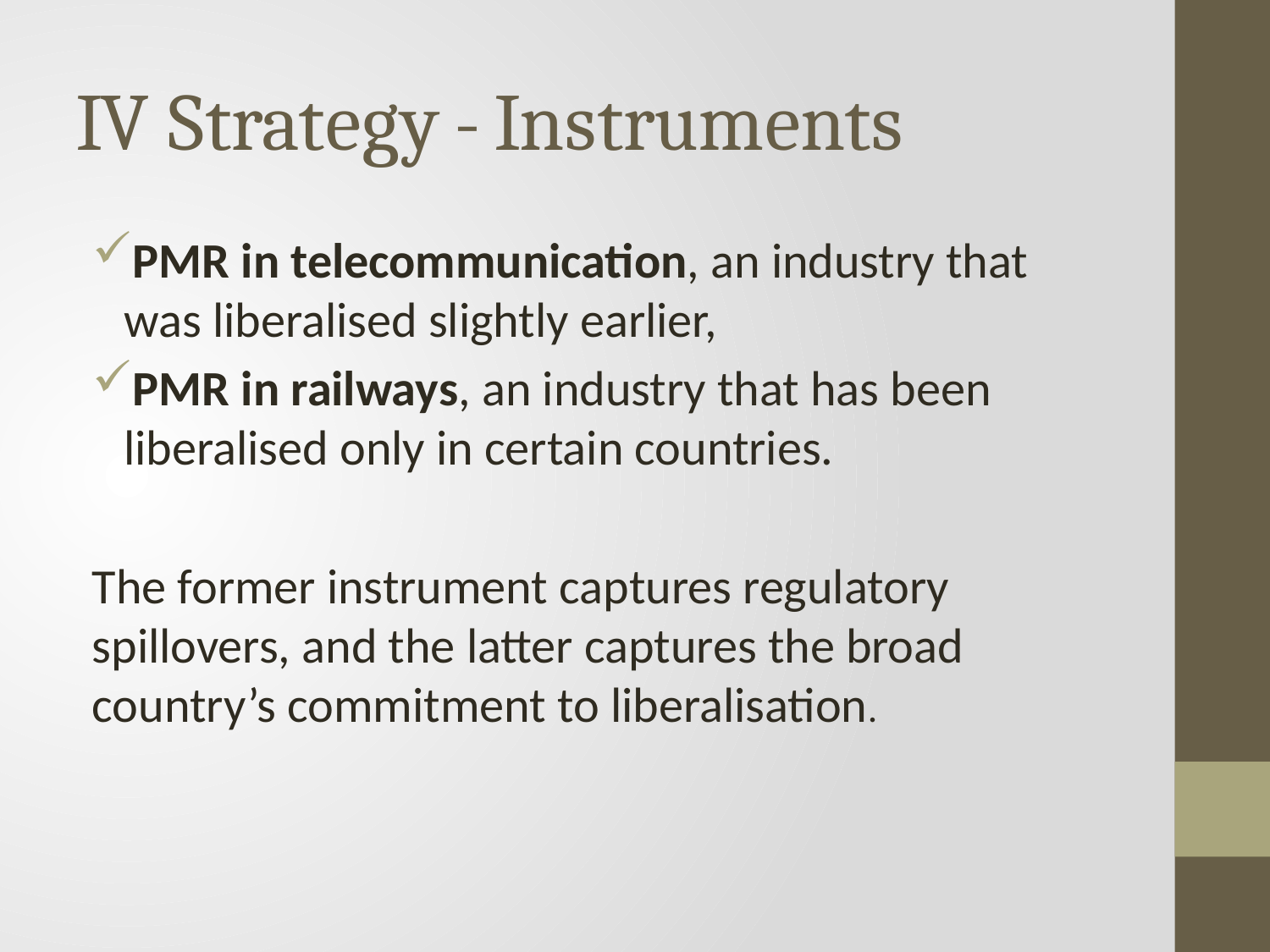

# IV Strategy - Instruments
PMR in telecommunication, an industry that was liberalised slightly earlier,
PMR in railways, an industry that has been liberalised only in certain countries.

The former instrument captures regulatory spillovers, and the latter captures the broad country’s commitment to liberalisation.